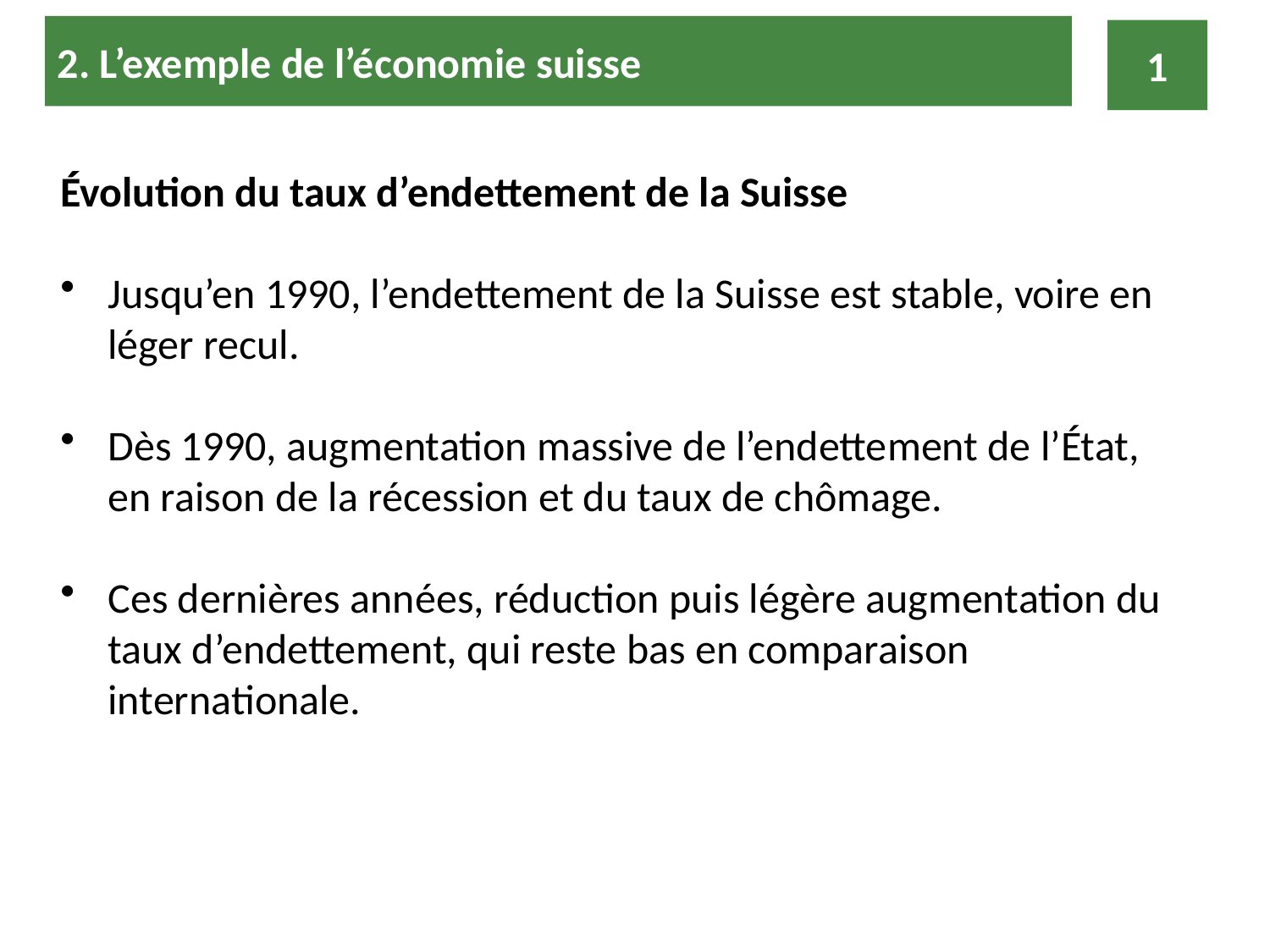

2. L’exemple de l’économie suisse
1

Évolution du taux d’endettement de la Suisse
Jusqu’en 1990, l’endettement de la Suisse est stable, voire en léger recul.

Dès 1990, augmentation massive de l’endettement de l’État, en raison de la récession et du taux de chômage.

Ces dernières années, réduction puis légère augmentation du taux d’endettement, qui reste bas en comparaison internationale.